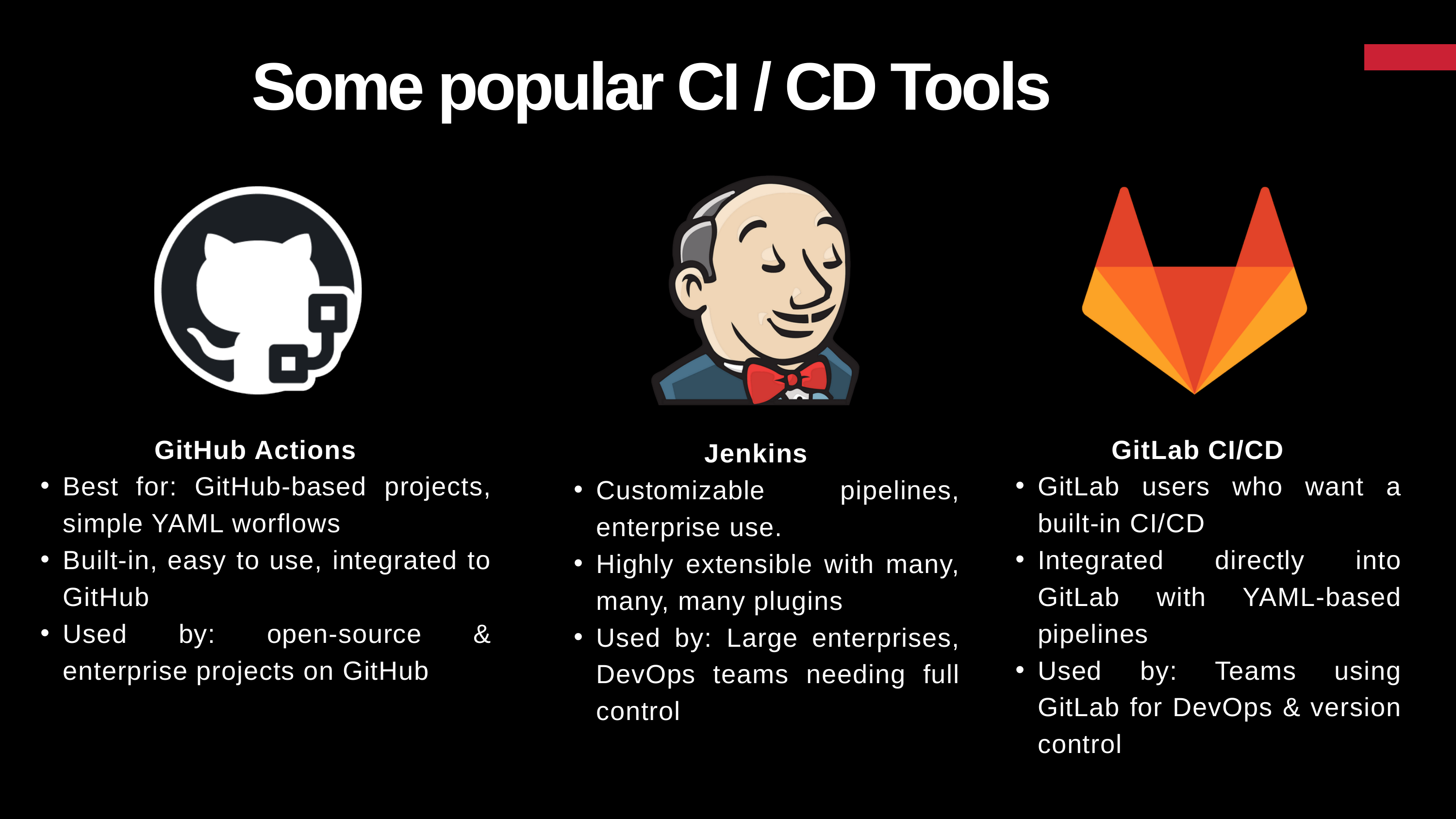

Some popular CI / CD Tools

GitHub Actions
Best for: GitHub-based projects, simple YAML worflows
Built-in, easy to use, integrated to GitHub
Used by: open-source & enterprise projects on GitHub

GitLab CI/CD
GitLab users who want a built-in CI/CD
Integrated directly into GitLab with YAML-based pipelines
Used by: Teams using GitLab for DevOps & version control

Jenkins
Customizable pipelines, enterprise use.
Highly extensible with many, many, many plugins
Used by: Large enterprises, DevOps teams needing full control